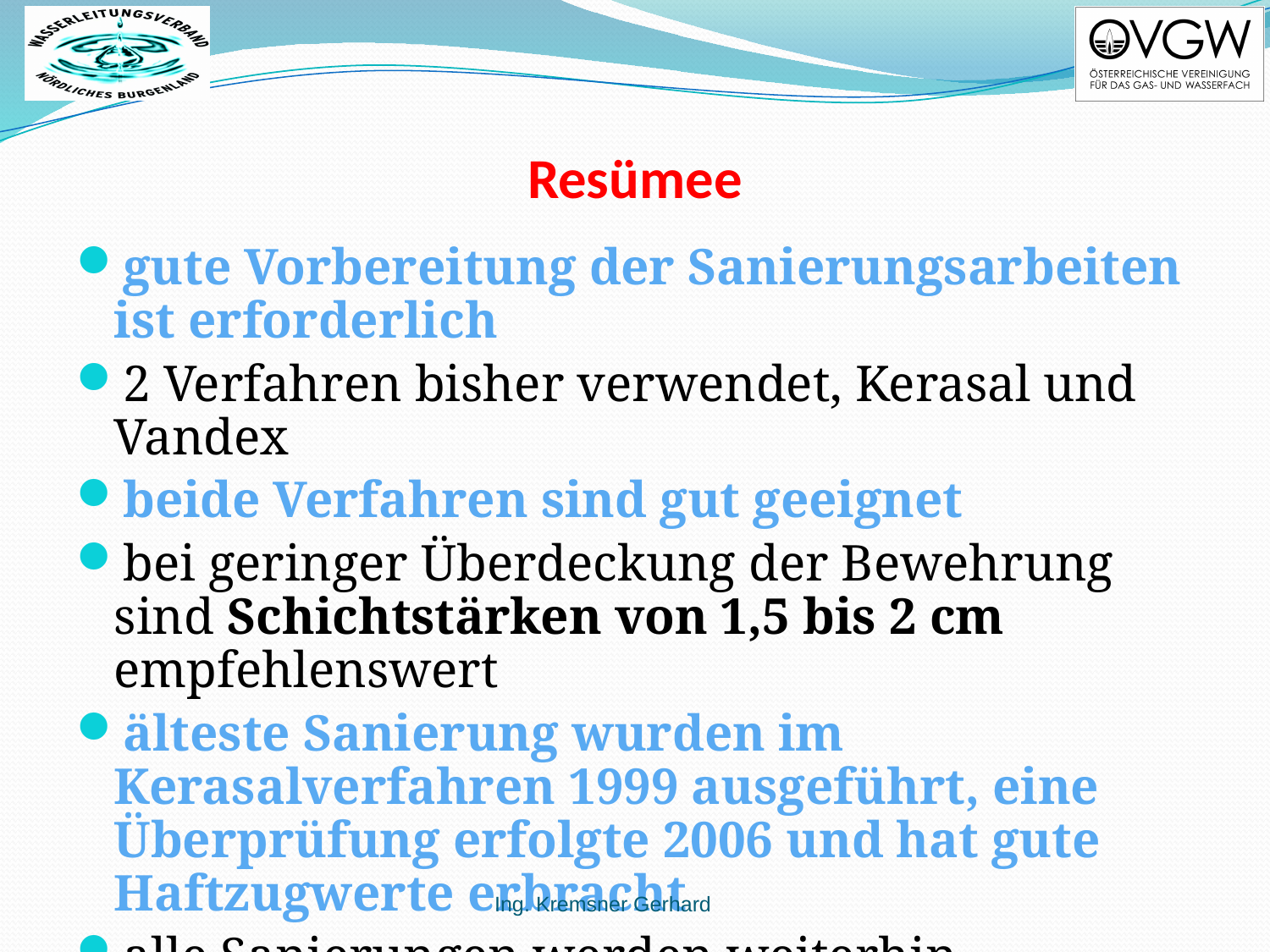

# Resümee
gute Vorbereitung der Sanierungsarbeiten ist erforderlich
2 Verfahren bisher verwendet, Kerasal und Vandex
beide Verfahren sind gut geeignet
bei geringer Überdeckung der Bewehrung sind Schichtstärken von 1,5 bis 2 cm empfehlenswert
älteste Sanierung wurden im Kerasalverfahren 1999 ausgeführt, eine Überprüfung erfolgte 2006 und hat gute Haftzugwerte erbracht
alle Sanierungen werden weiterhin beobachtet

Ing. Kremsner Gerhard